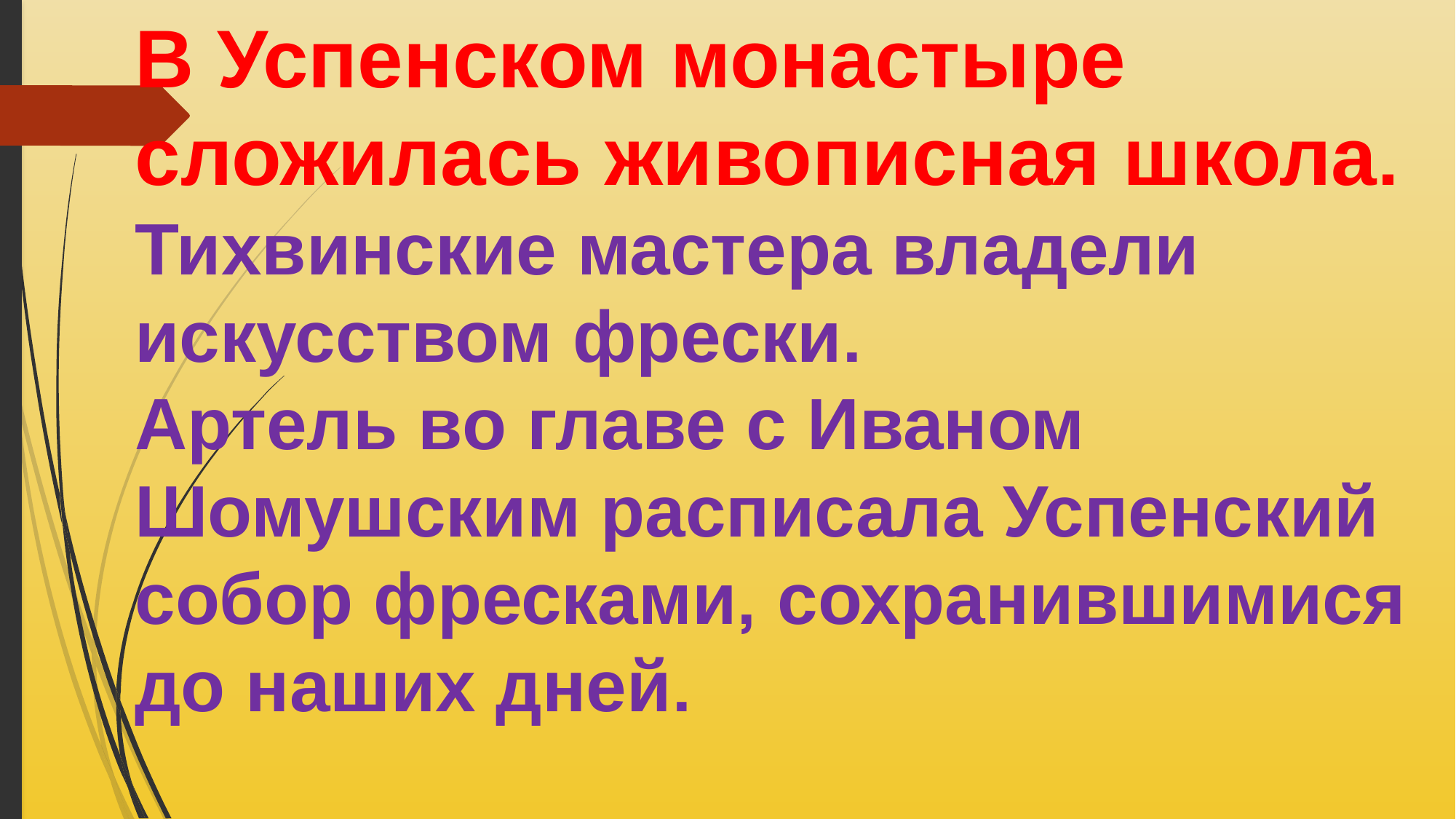

# В Успенском монастыре сложилась живописная школа. Тихвинские мастера владели искусством фрески. Артель во главе с Иваном Шомушским расписала Успенский собор фресками, сохранившимися до наших дней.